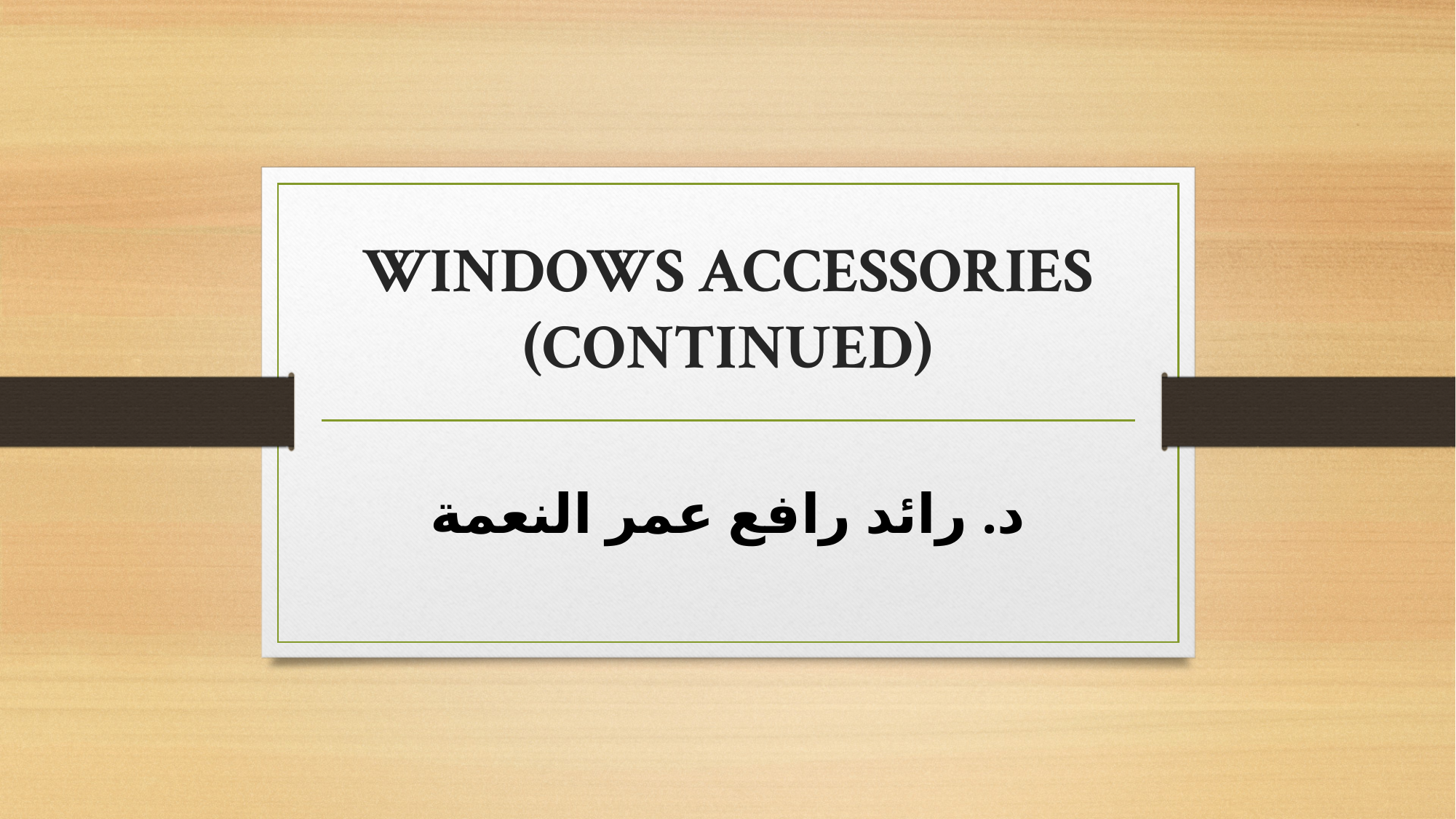

# WINDOWS ACCESSORIES (CONTINUED)
د. رائد رافع عمر النعمة